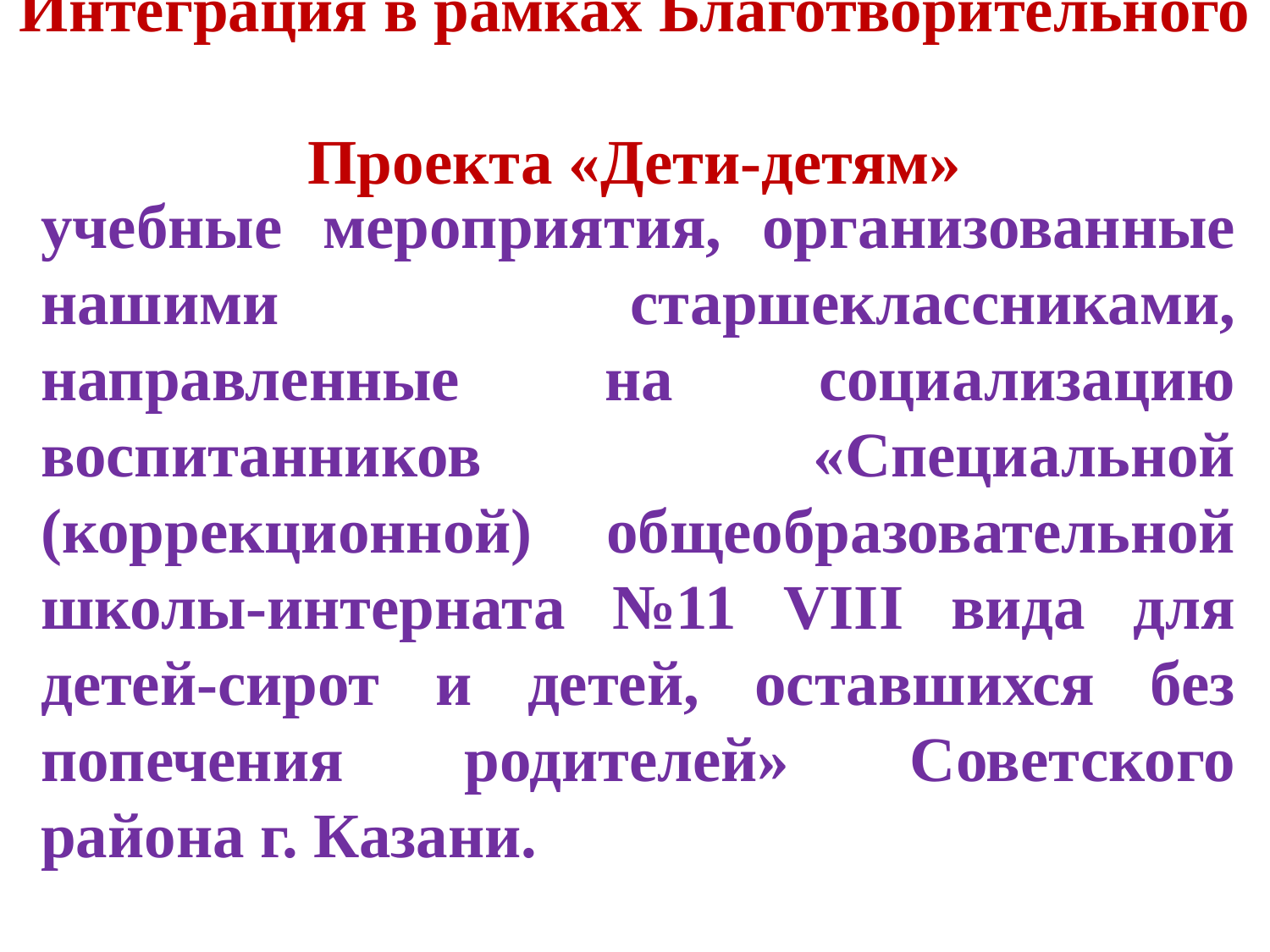

# Интеграция в рамках Благотворительного Проекта «Дети-детям»
учебные мероприятия, организованные нашими старшеклассниками, направленные на социализацию воспитанников «Специальной (коррекционной) общеобразовательной школы-интерната №11 VIII вида для детей-сирот и детей, оставшихся без попечения родителей» Советского района г. Казани.